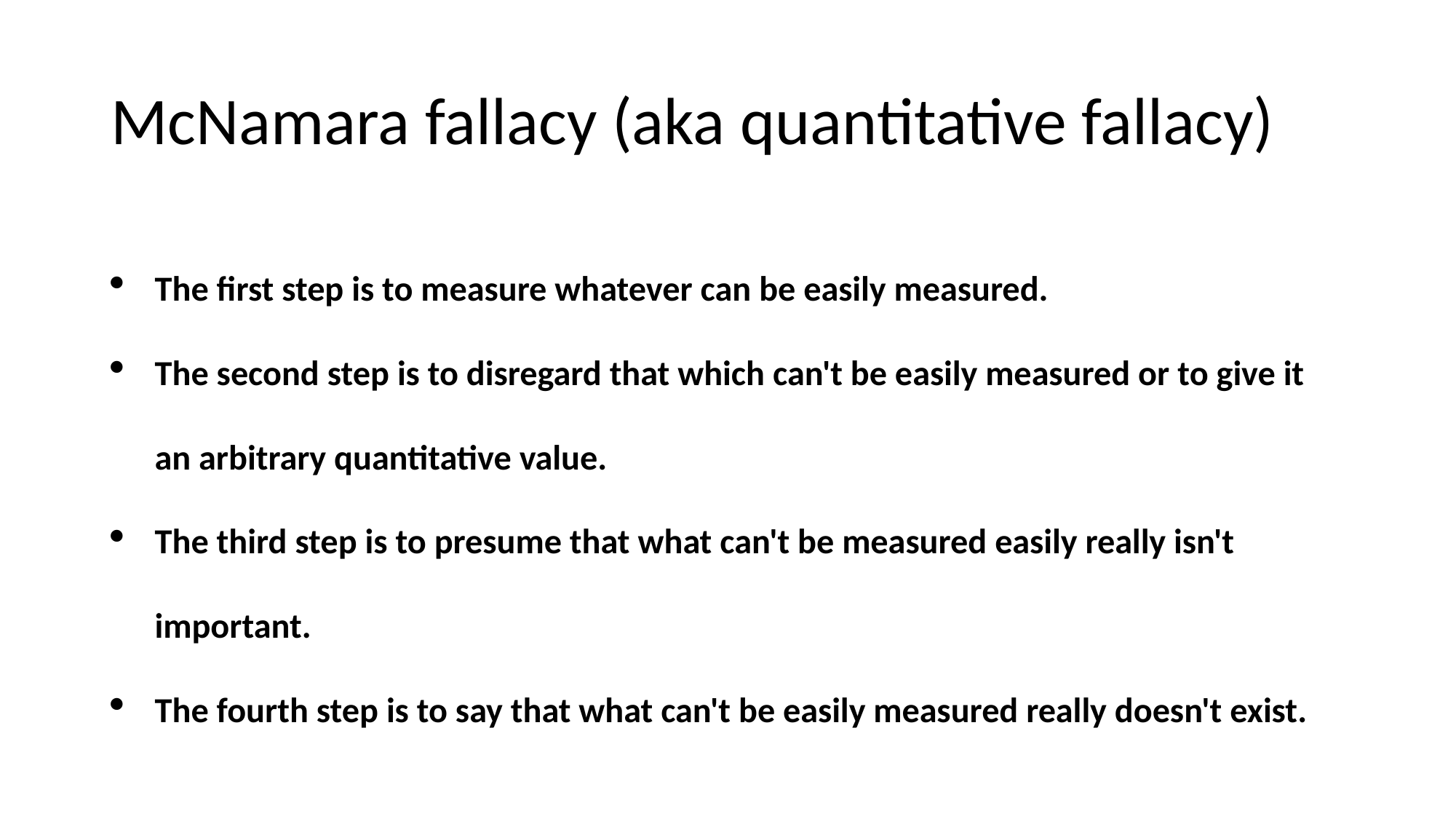

# McNamara fallacy (aka quantitative fallacy)
The first step is to measure whatever can be easily measured.
The second step is to disregard that which can't be easily measured or to give it an arbitrary quantitative value.
The third step is to presume that what can't be measured easily really isn't important.
The fourth step is to say that what can't be easily measured really doesn't exist.